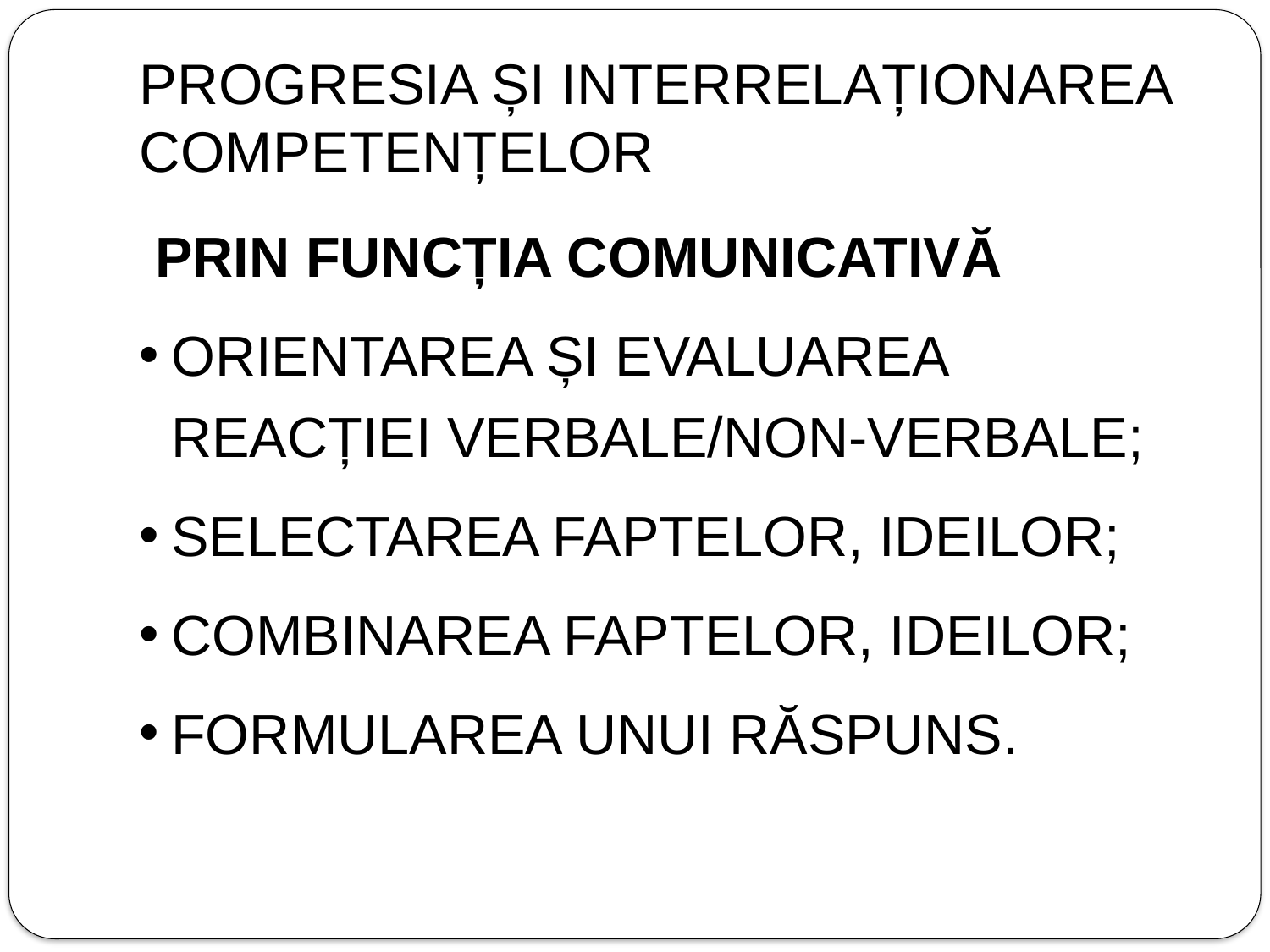

# progresia și interrelaționarea competențelor
 prin funcția comunicativă
Orientarea și evaluarea reacției verbale/non-verbale;
Selectarea faptelor, ideilor;
Combinarea faptelor, ideilor;
Formularea unui răspuns.